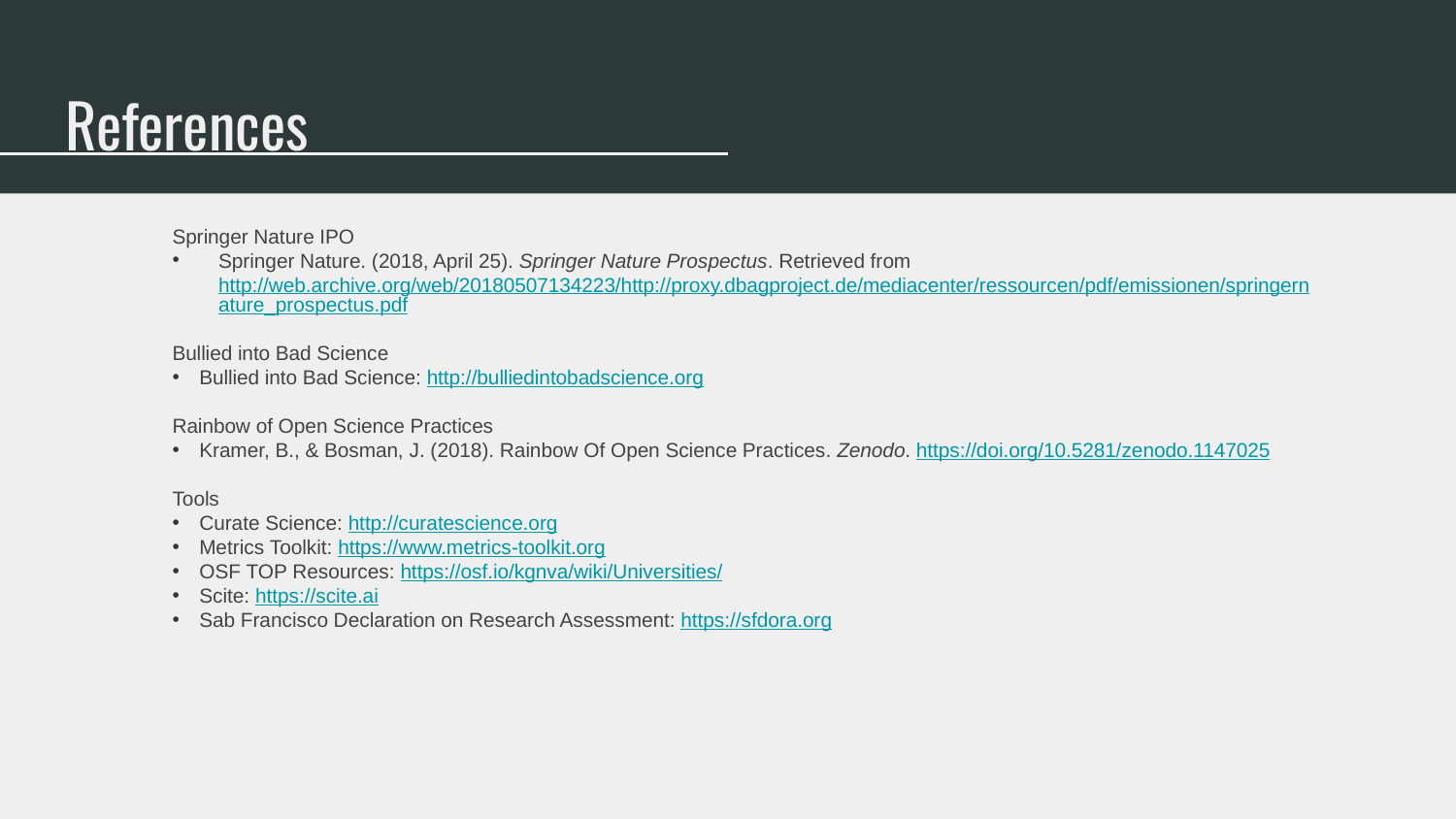

References
Springer Nature IPO
Springer Nature. (2018, April 25). Springer Nature Prospectus. Retrieved from http://web.archive.org/web/20180507134223/http://proxy.dbagproject.de/mediacenter/ressourcen/pdf/emissionen/springernature_prospectus.pdf

Bullied into Bad Science
Bullied into Bad Science: http://bulliedintobadscience.org

Rainbow of Open Science Practices
Kramer, B., & Bosman, J. (2018). Rainbow Of Open Science Practices. Zenodo. https://doi.org/10.5281/zenodo.1147025

Tools
Curate Science: http://curatescience.org
Metrics Toolkit: https://www.metrics-toolkit.org
OSF TOP Resources: https://osf.io/kgnva/wiki/Universities/
Scite: https://scite.ai
Sab Francisco Declaration on Research Assessment: https://sfdora.org